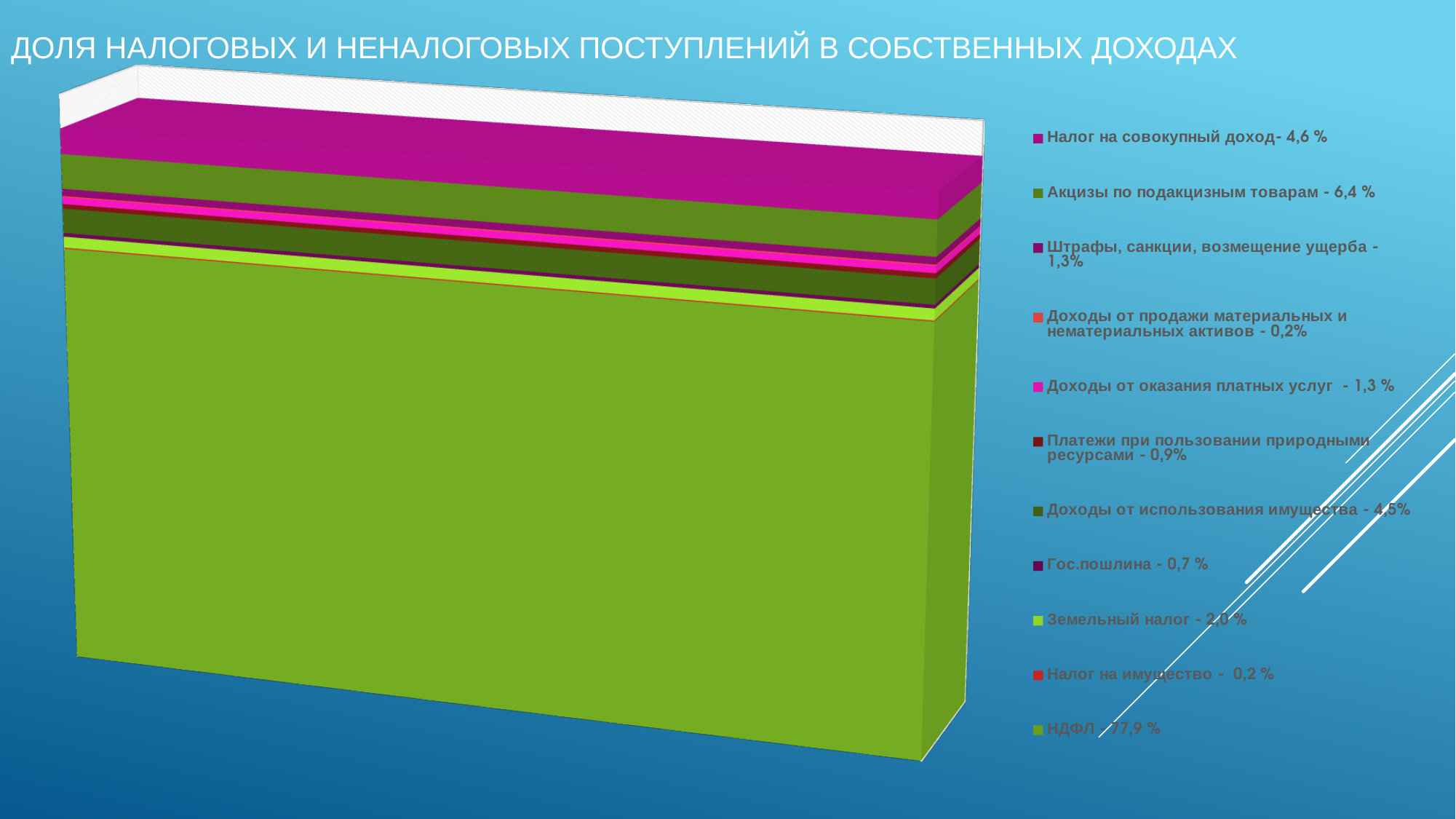

Доля налоговых и неналоговых поступлений в собственных доходах

[unsupported chart]